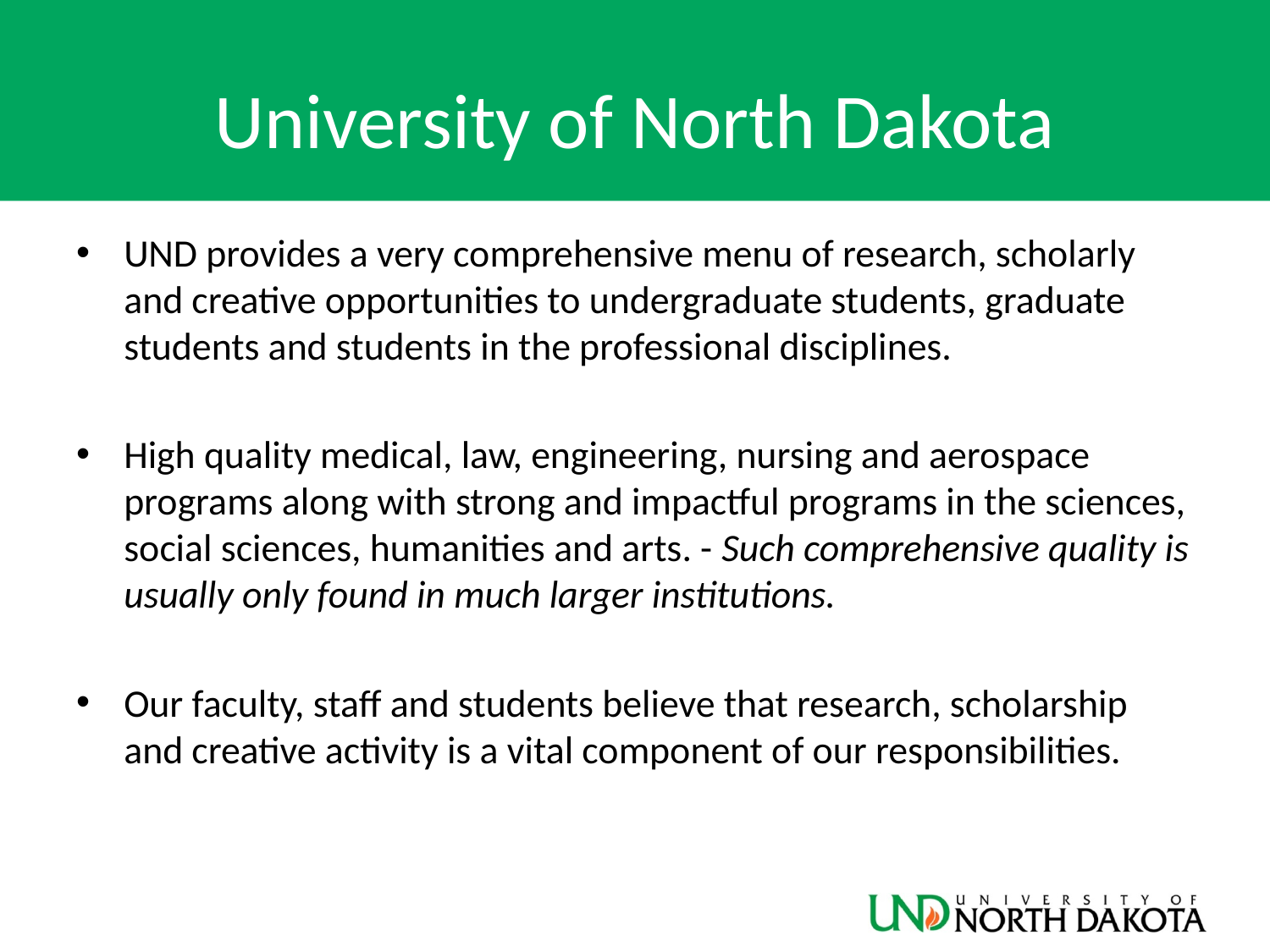

# University of North Dakota
UND provides a very comprehensive menu of research, scholarly and creative opportunities to undergraduate students, graduate students and students in the professional disciplines.

High quality medical, law, engineering, nursing and aerospace programs along with strong and impactful programs in the sciences, social sciences, humanities and arts. - Such comprehensive quality is usually only found in much larger institutions.

Our faculty, staff and students believe that research, scholarship and creative activity is a vital component of our responsibilities.